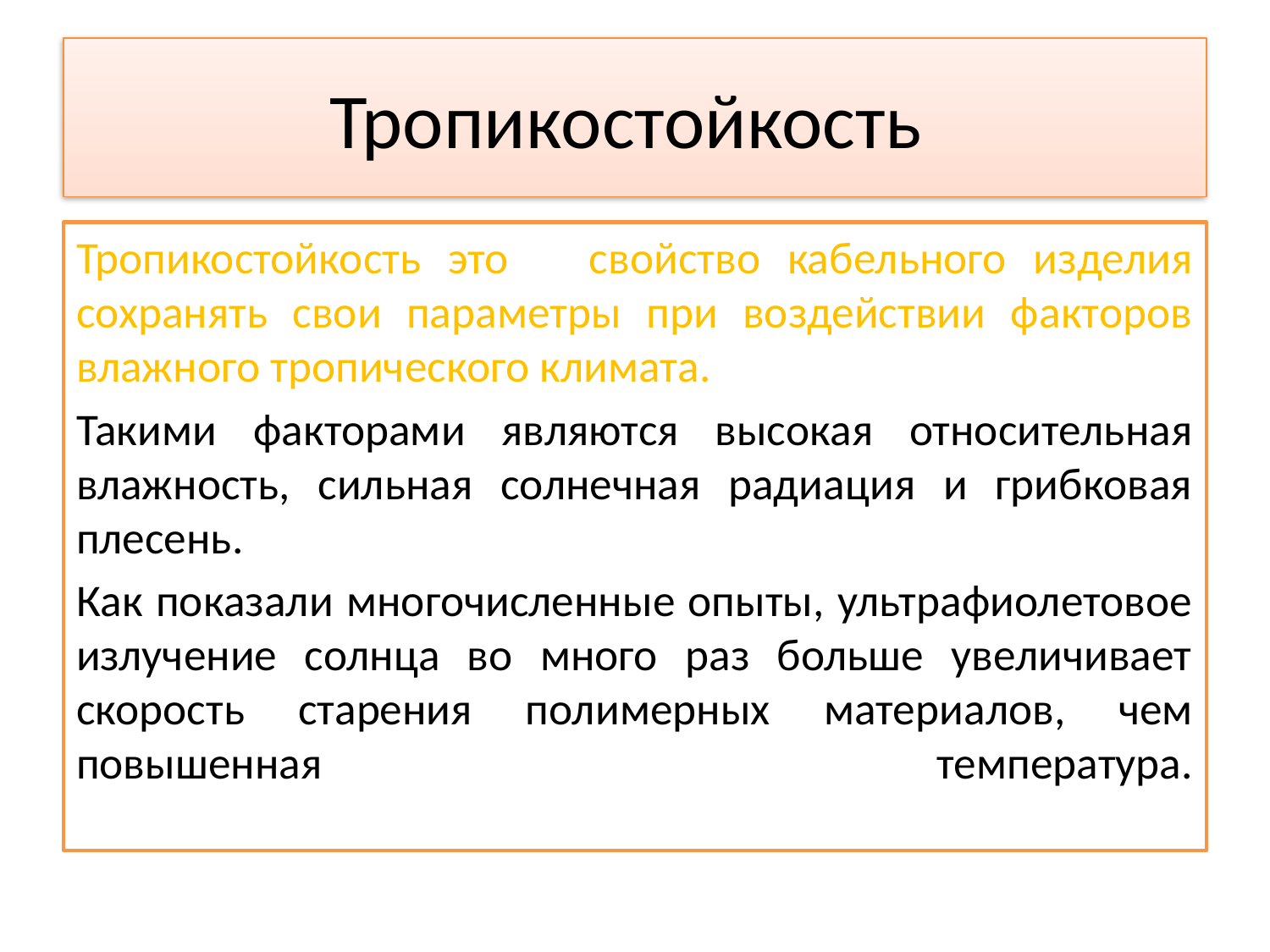

# Тропикостойкость
Тропикостойкость это   свойство кабельного изделия сохранять свои параметры при воздействии факторов влажного тропического климата.
Такими факторами являются высокая относительная влажность, сильная солнечная радиация и грибковая плесень.
Как показали многочисленные опыты, ультрафиолетовое излучение солнца во много раз больше увеличивает скорость старения полимерных материалов, чем повышенная температура.